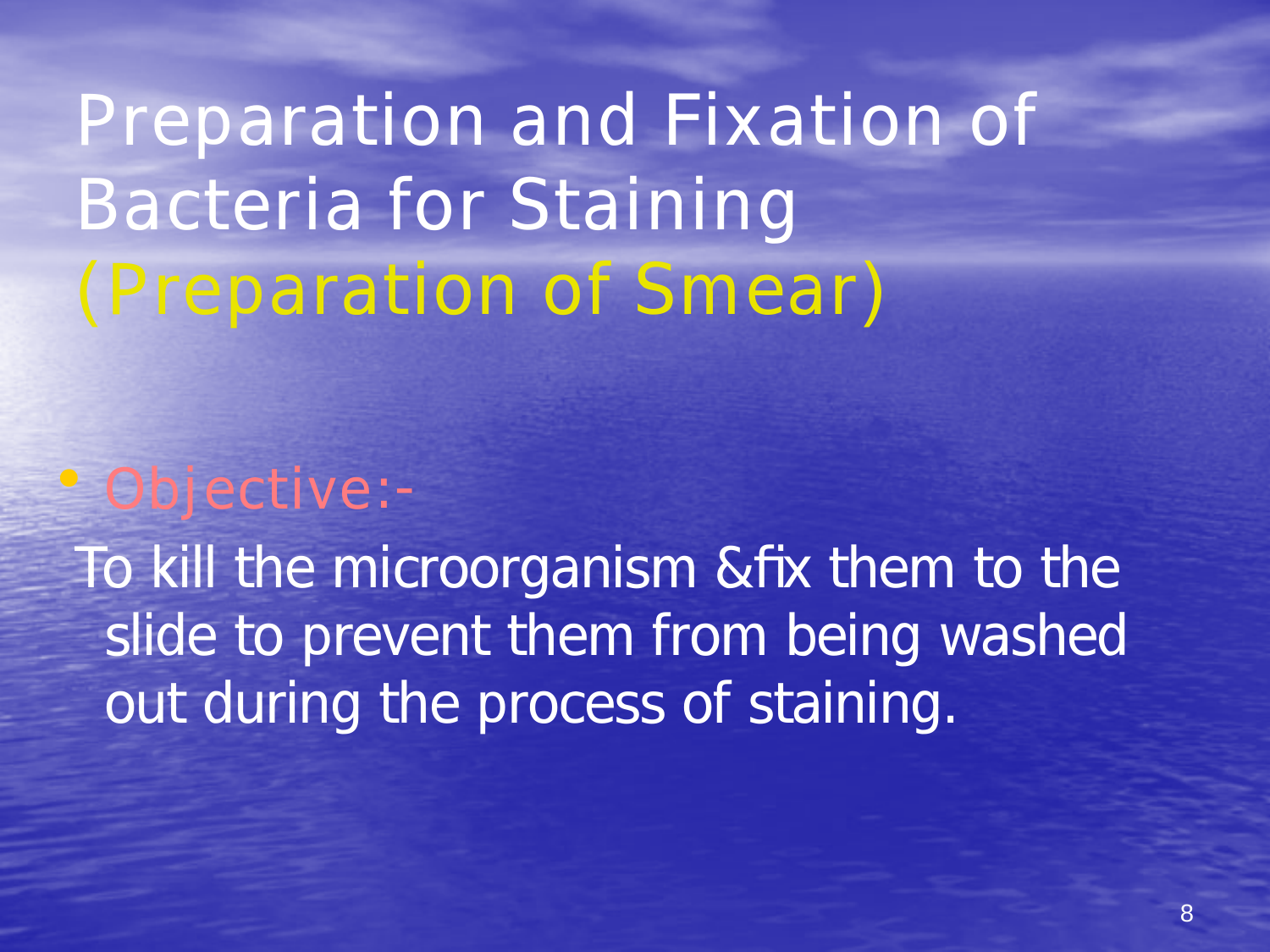

# Preparation and Fixation of Bacteria for Staining (Preparation of Smear)
Objective:-
 To kill the microorganism &fix them to the slide to prevent them from being washed out during the process of staining.
8